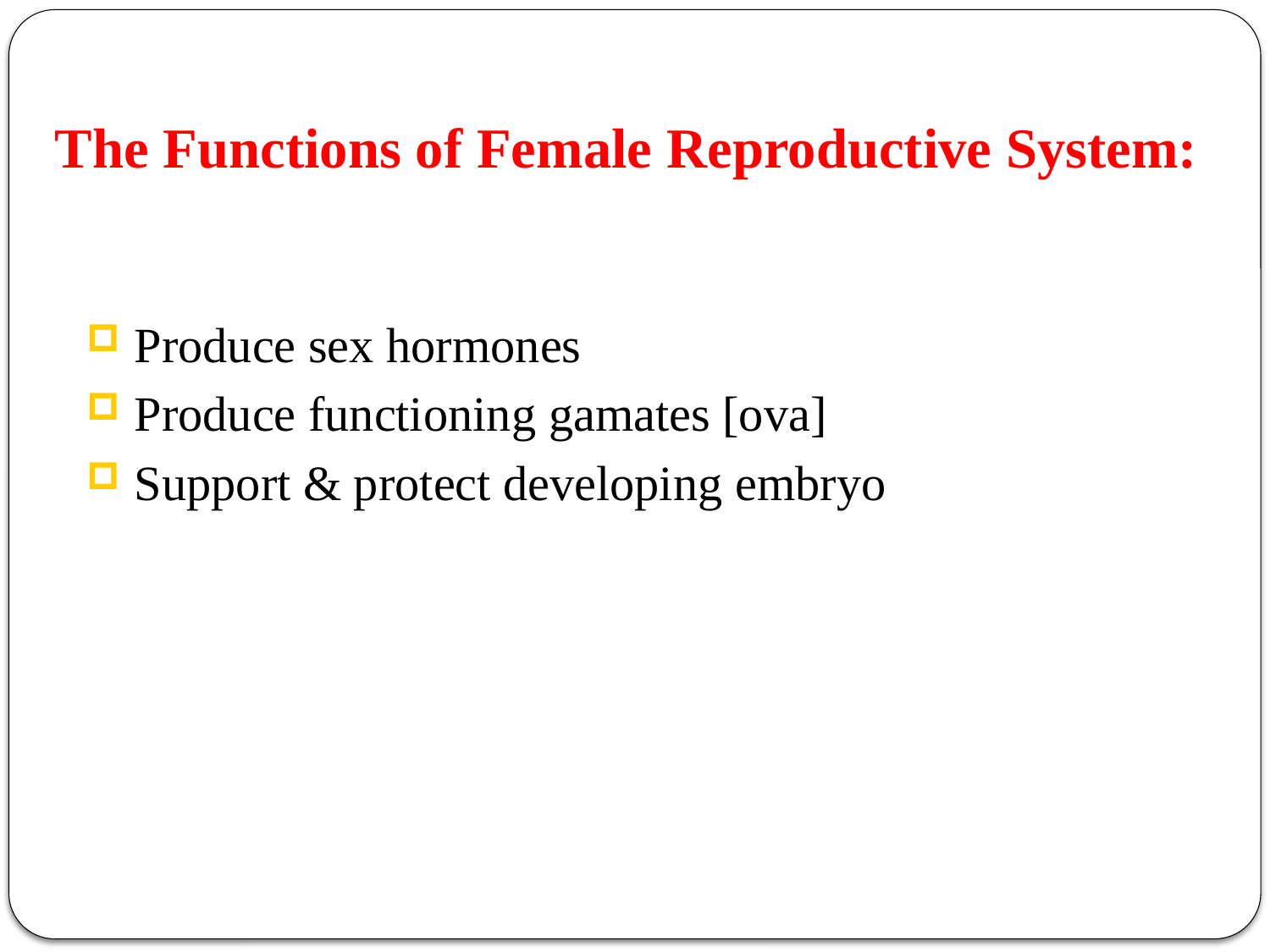

The Functions of Female Reproductive System:
Produce sex hormones
Produce functioning gamates [ova]
Support & protect developing embryo